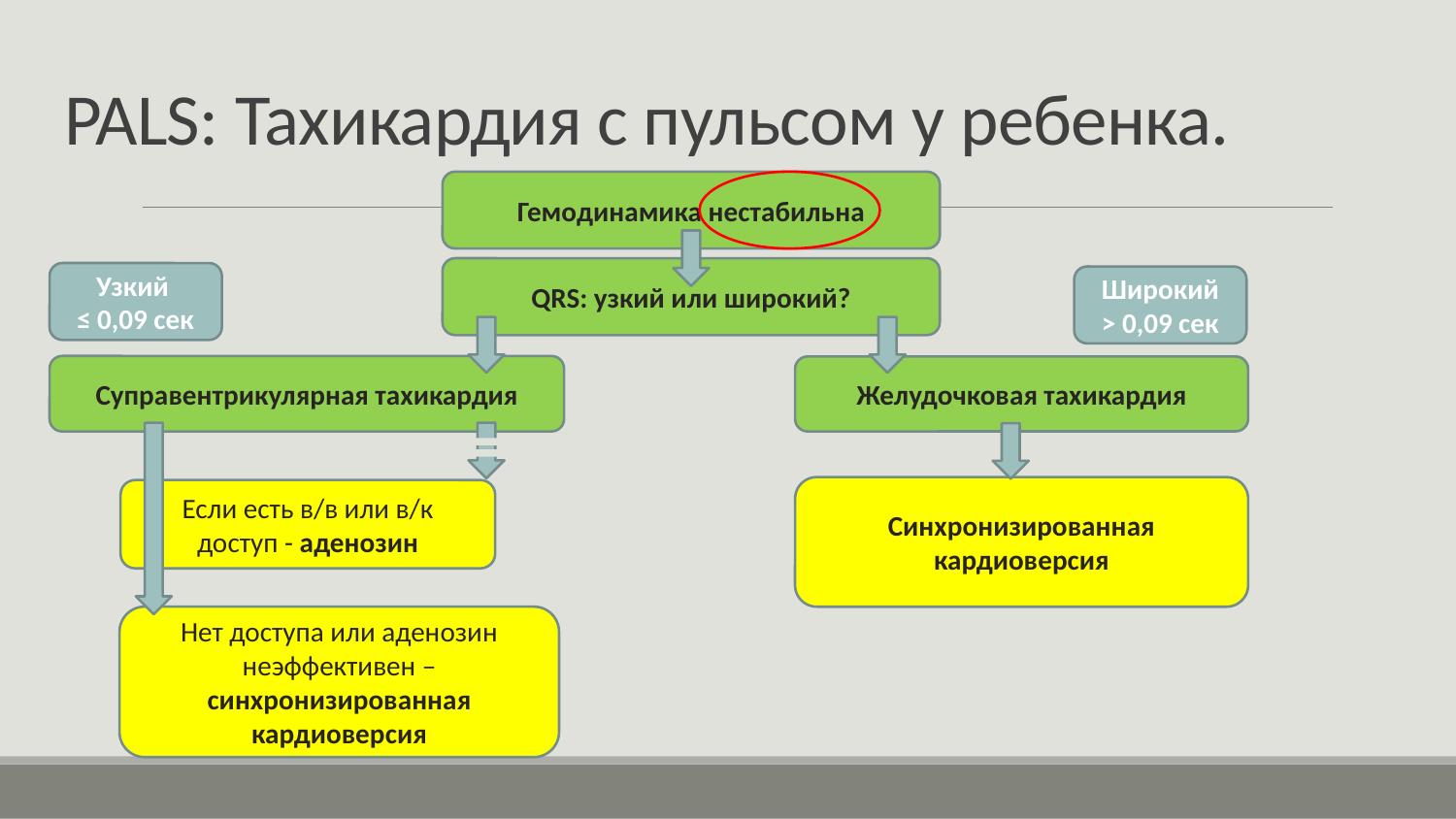

# PALS: Тахикардия с пульсом у ребенка.
Гемодинамика нестабильна

QRS: узкий или широкий?
Узкий
≤ 0,09 сек
Широкий > 0,09 сек

Суправентрикулярная тахикардия
Желудочковая тахикардия

Синхронизированная кардиоверсия
Если есть в/в или в/к доступ - аденозин
Нет доступа или аденозин неэффективен – синхронизированная кардиоверсия